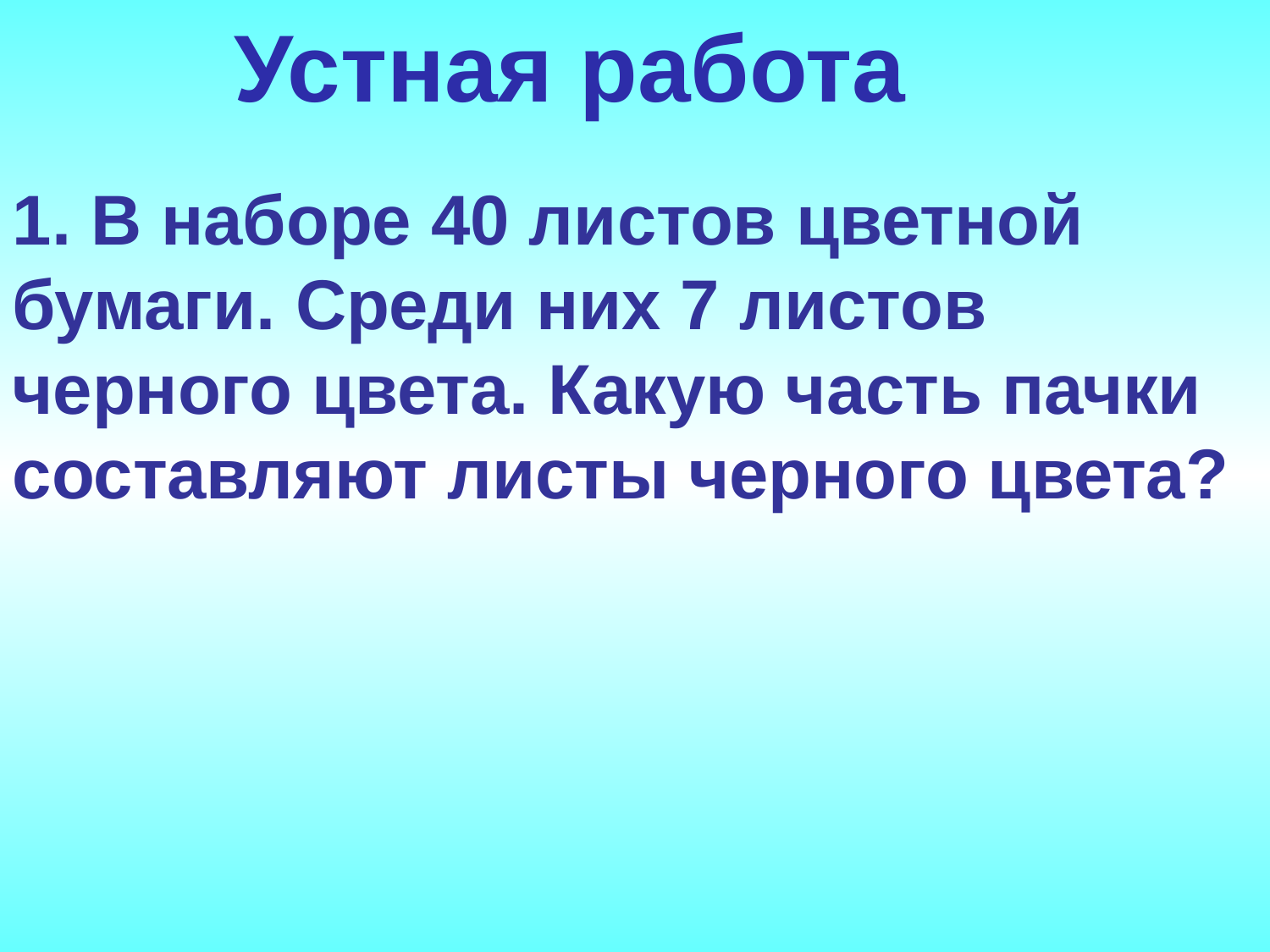

Устная работа
1. В наборе 40 листов цветной бумаги. Среди них 7 листов черного цвета. Какую часть пачки составляют листы черного цвета?